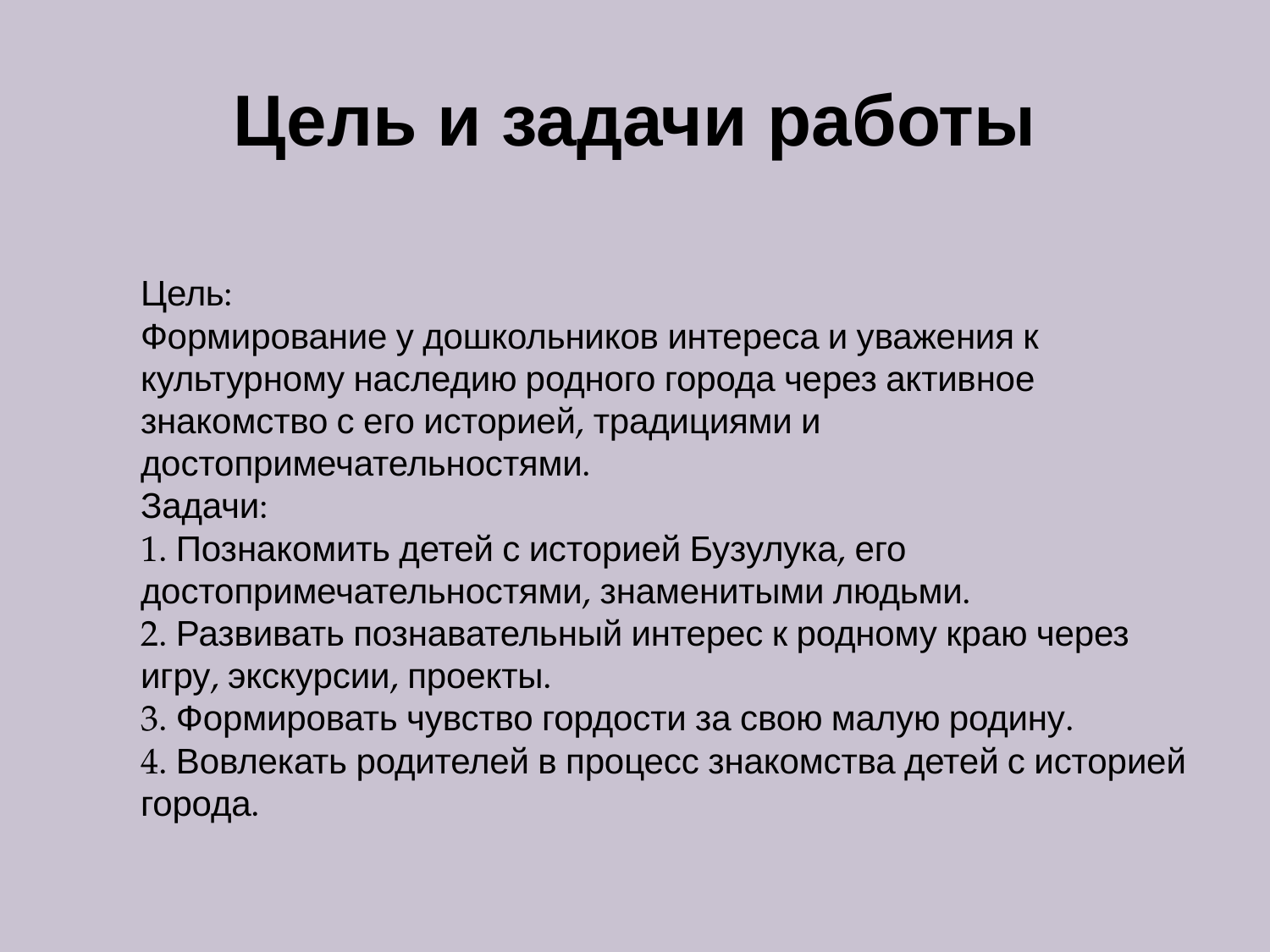

# Цель и задачи работы
Цель:
Формирование у дошкольников интереса и уважения к культурному наследию родного города через активное знакомство с его историей, традициями и достопримечательностями.
Задачи:
1. Познакомить детей с историей Бузулука, его достопримечательностями, знаменитыми людьми.
2. Развивать познавательный интерес к родному краю через игру, экскурсии, проекты.
3. Формировать чувство гордости за свою малую родину.
4. Вовлекать родителей в процесс знакомства детей с историей города.